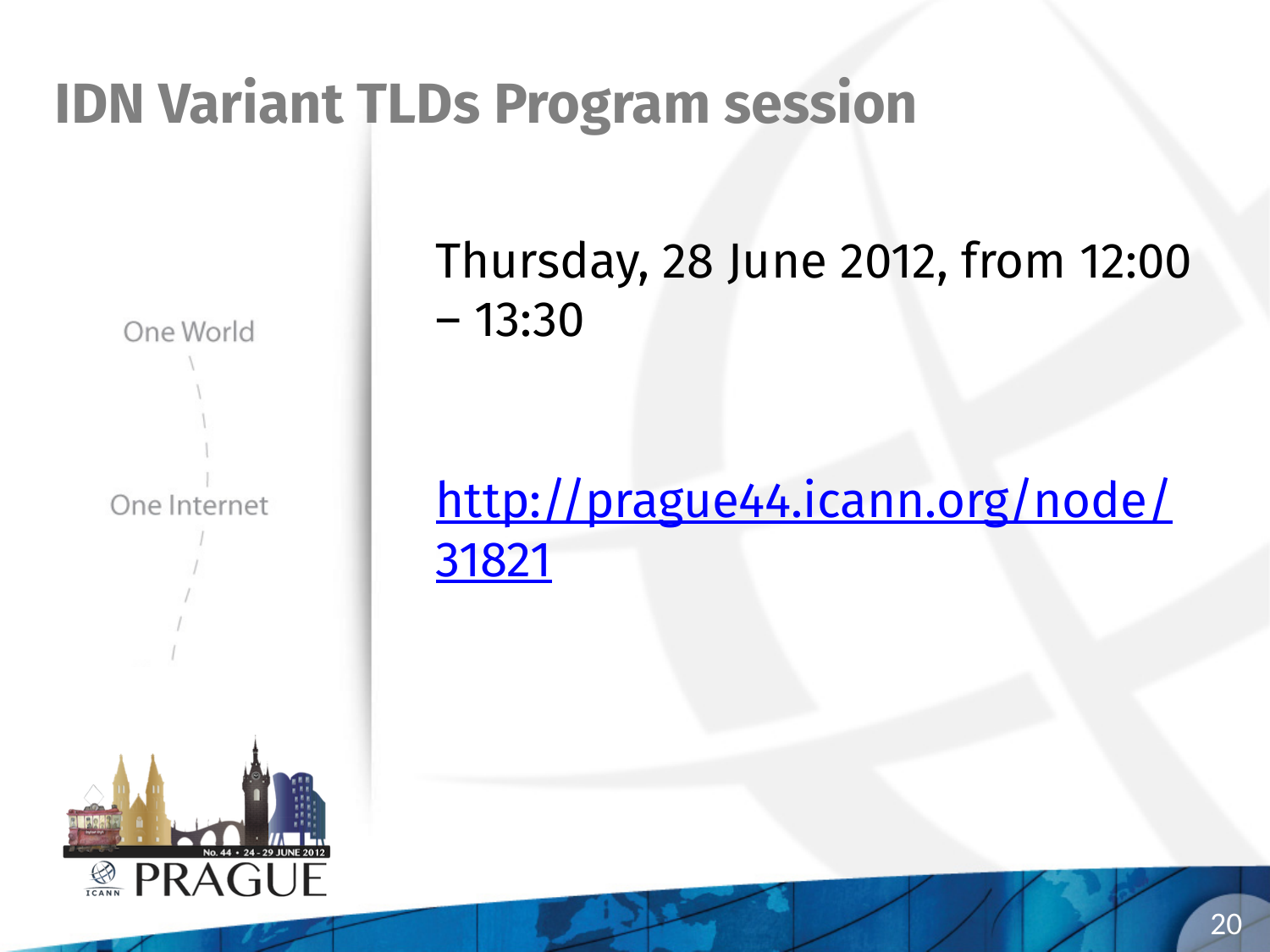

# IDN Variant TLDs Program session
Thursday, 28 June 2012, from 12:00 – 13:30

http://prague44.icann.org/node/31821

20